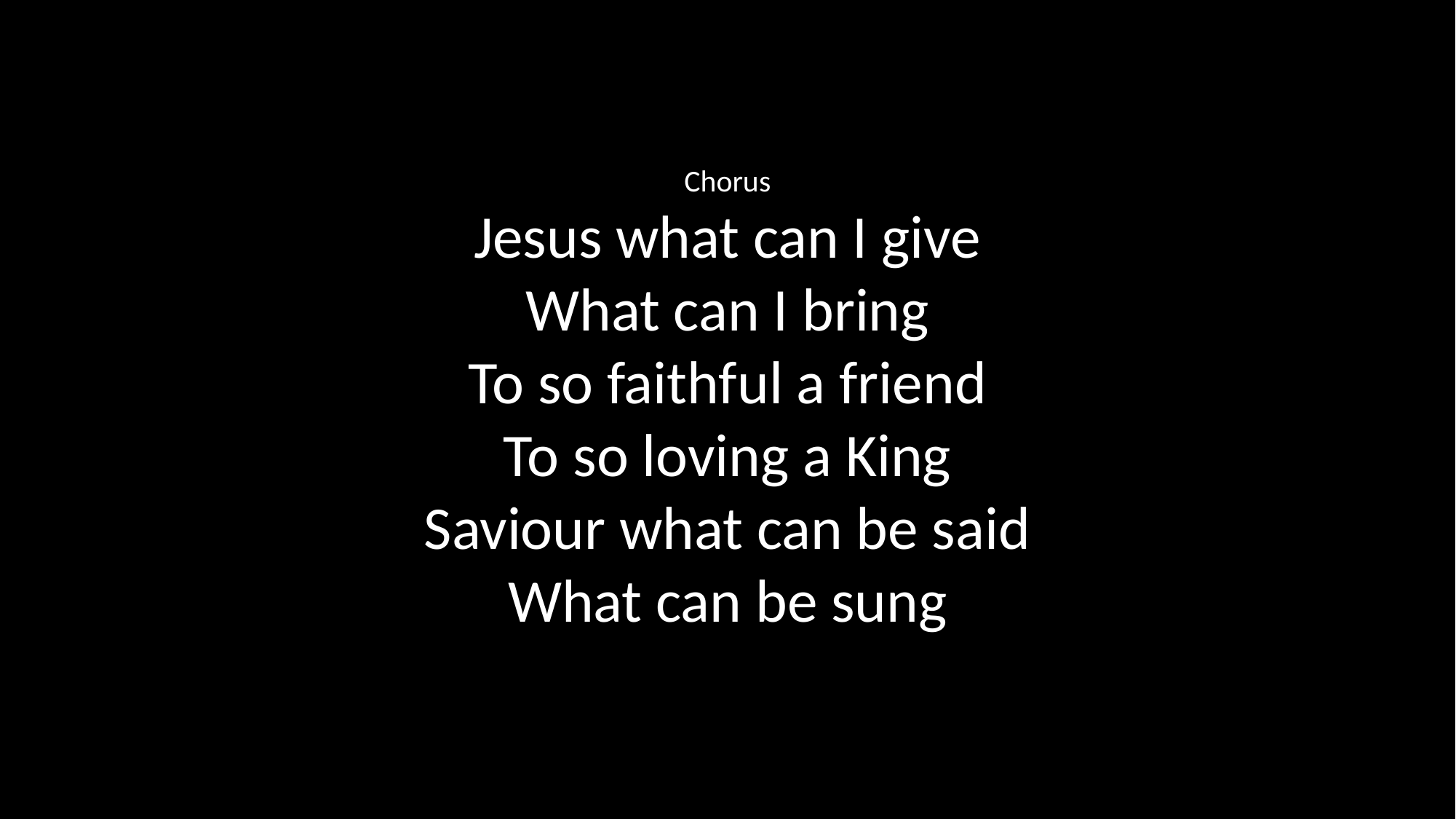

Chorus
Jesus what can I give
What can I bring
To so faithful a friend
To so loving a King
Saviour what can be said
What can be sung